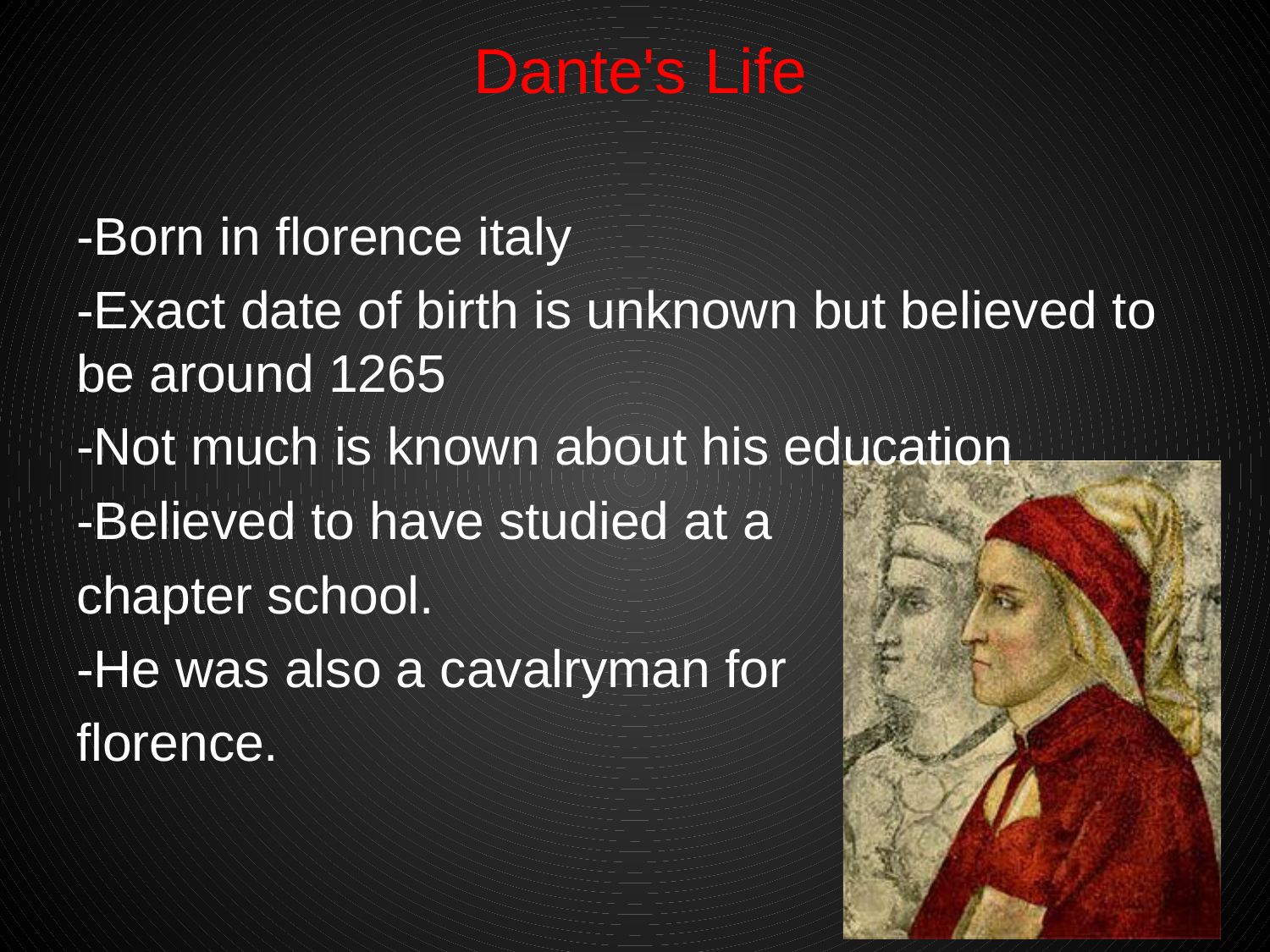

Dante's Life
-Born in florence italy
-Exact date of birth is unknown but believed to   be around 1265
-Not much is known about his education
-Believed to have studied at a
chapter school.
-He was also a cavalryman for
florence.